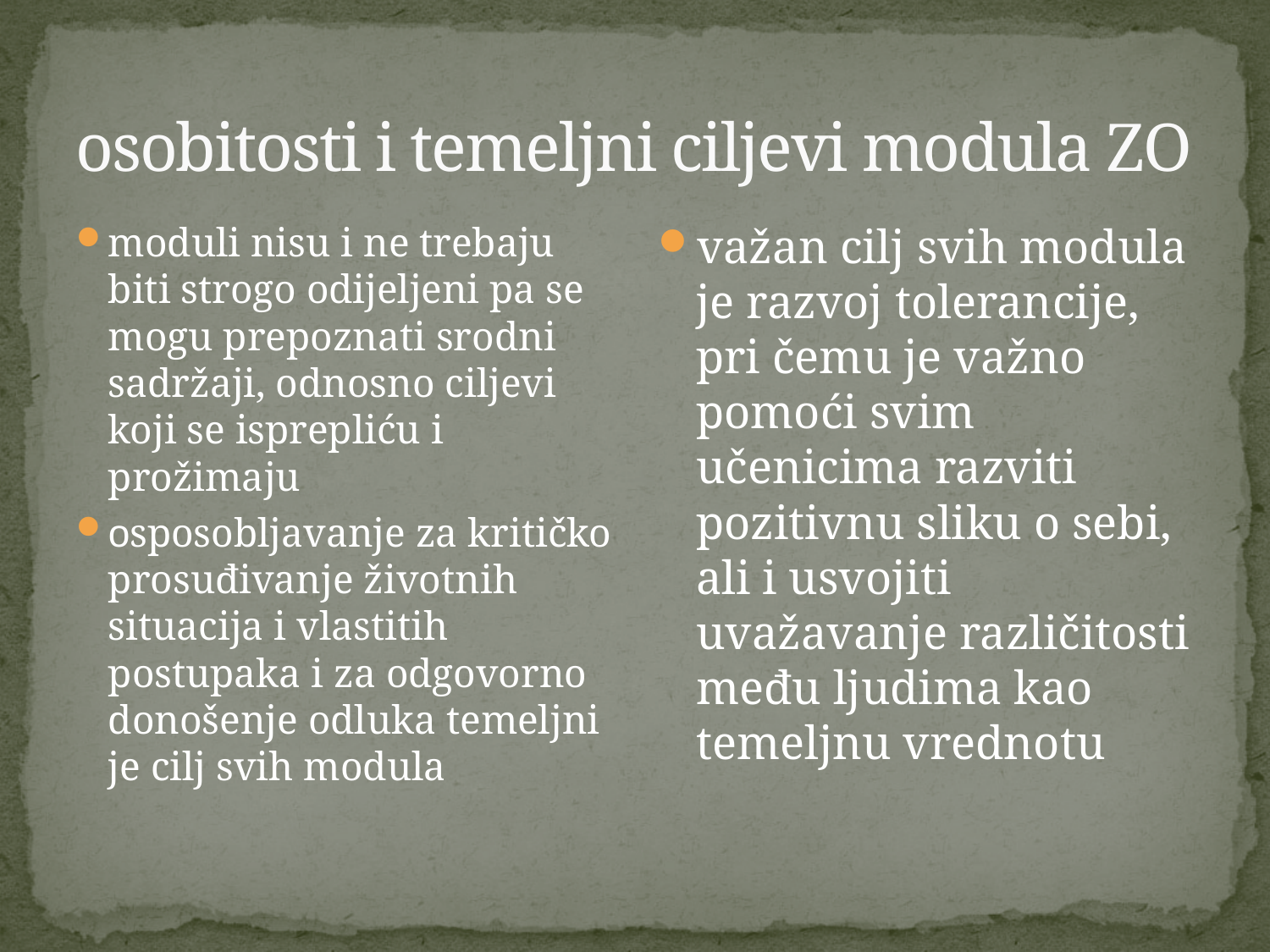

# osobitosti i temeljni ciljevi modula ZO
moduli nisu i ne trebaju biti strogo odijeljeni pa se mogu prepoznati srodni sadržaji, odnosno ciljevi koji se isprepliću i prožimaju
osposobljavanje za kritičko prosuđivanje životnih situacija i vlastitih postupaka i za odgovorno donošenje odluka temeljni je cilj svih modula
važan cilj svih modula je razvoj tolerancije, pri čemu je važno pomoći svim učenicima razviti pozitivnu sliku o sebi, ali i usvojiti uvažavanje različitosti među ljudima kao temeljnu vrednotu